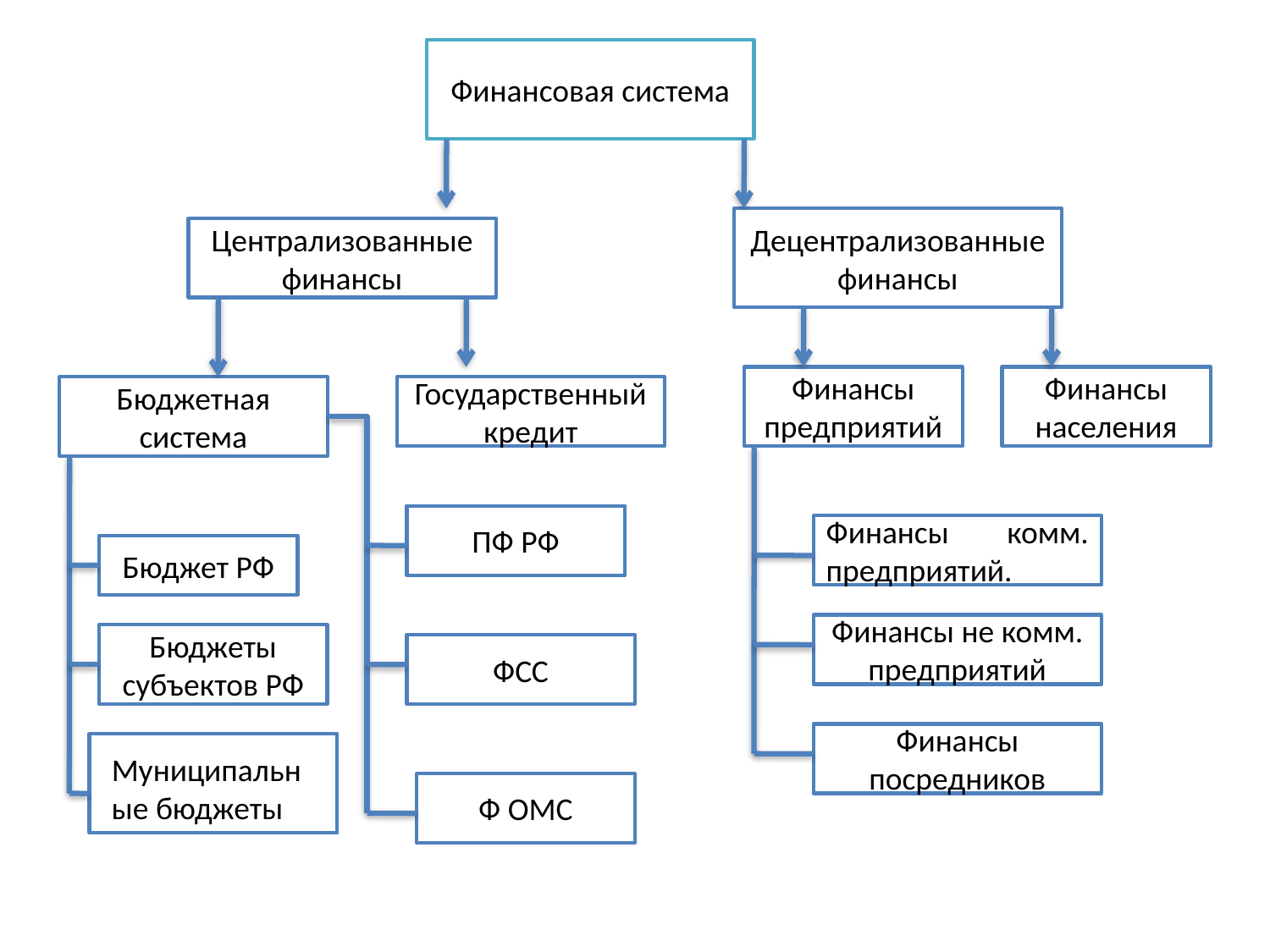

Финансовая система
Децентрализованные финансы
Централизованные финансы
Финансы предприятий
Финансы населения
Бюджетная система
Государственный кредит
ПФ РФ
Финансы комм. предприятий.
Бюджет РФ
Финансы не комм. предприятий
Бюджеты субъектов РФ
ФСС
Финансы посредников

Муниципальные бюджеты
Ф ОМС